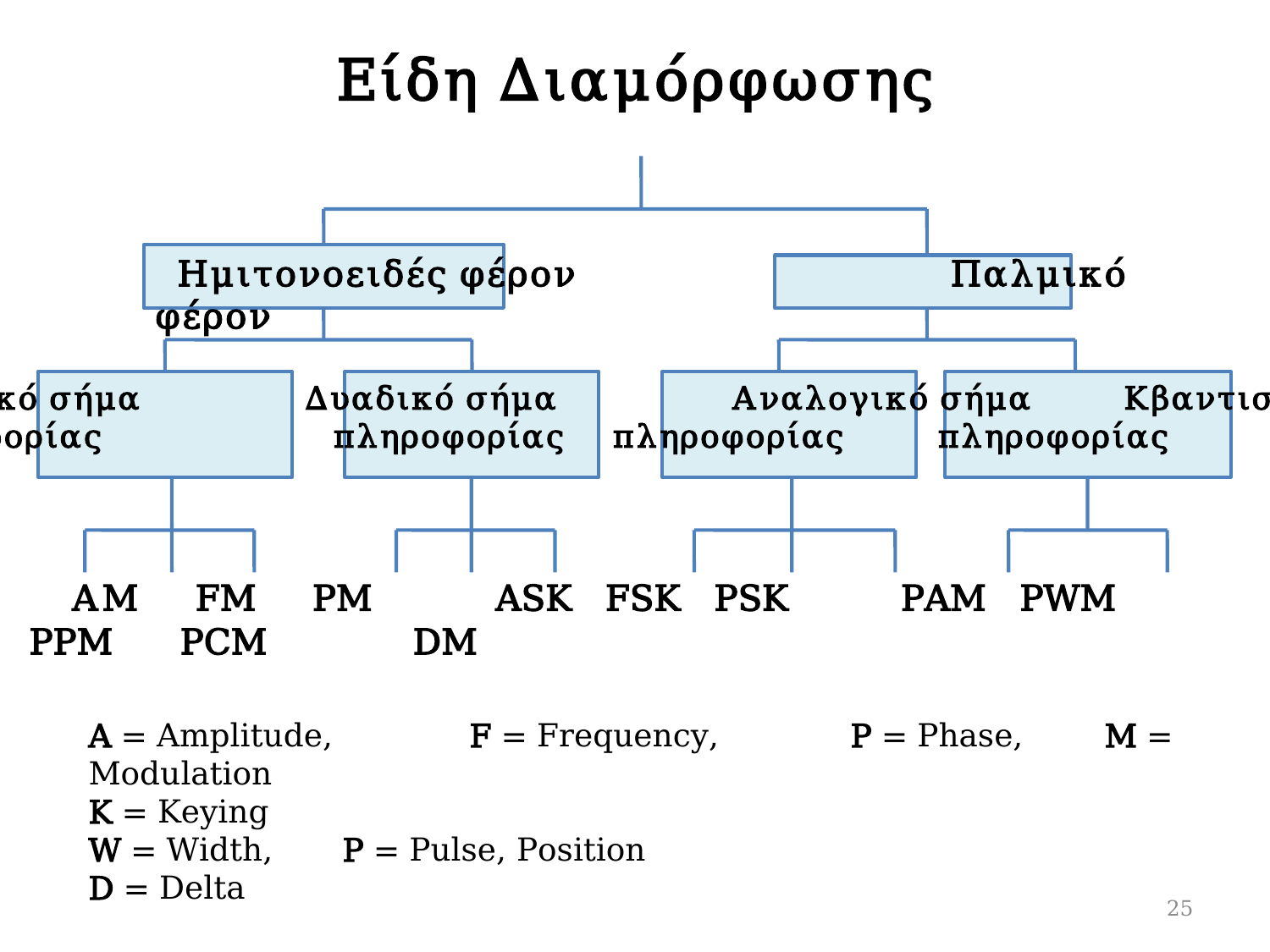

# Είδη Διαμόρφωσης

  Ημιτονοειδές φέρον 			   Παλμικό φέρον
Αναλογικό σήμα                Δυαδικό σήμα                 Αναλογικό σήμα         Κβαντισμένο σήμα
   πληροφορίας 	           πληροφορίας  	 πληροφορίας 	        πληροφορίας
   ΑΜ     FM     PM           ASK   FSK   PSK          PAM   PWM    PPM      PCM             DM
A = Amplitude, 	F = Frequency, 	P = Phase, 	M = Modulation
K = Keying
W = Width, 	P = Pulse, Position
D = Delta
25